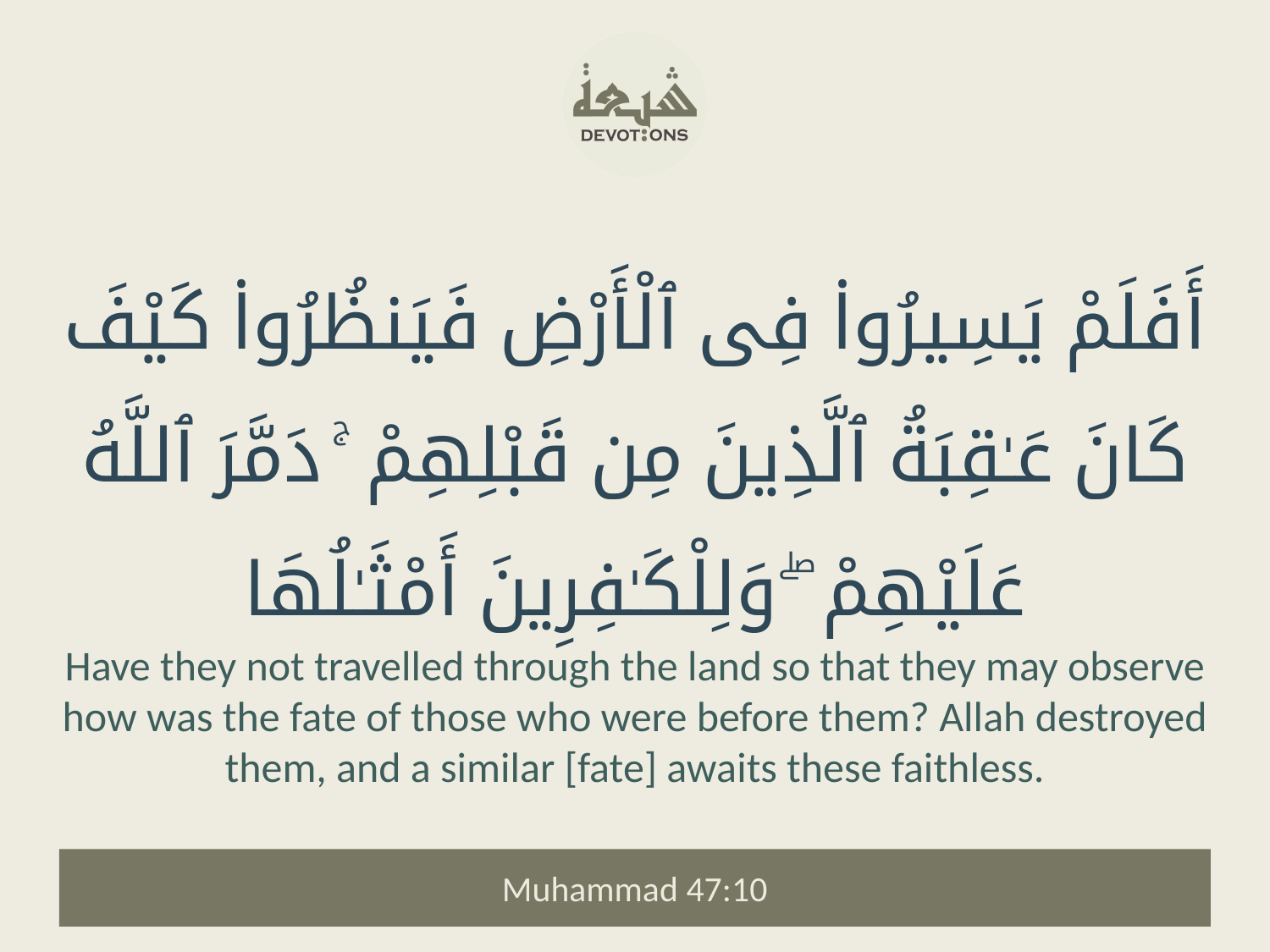

أَفَلَمْ يَسِيرُوا۟ فِى ٱلْأَرْضِ فَيَنظُرُوا۟ كَيْفَ كَانَ عَـٰقِبَةُ ٱلَّذِينَ مِن قَبْلِهِمْ ۚ دَمَّرَ ٱللَّهُ عَلَيْهِمْ ۖ وَلِلْكَـٰفِرِينَ أَمْثَـٰلُهَا
Have they not travelled through the land so that they may observe how was the fate of those who were before them? Allah destroyed them, and a similar [fate] awaits these faithless.
Muhammad 47:10